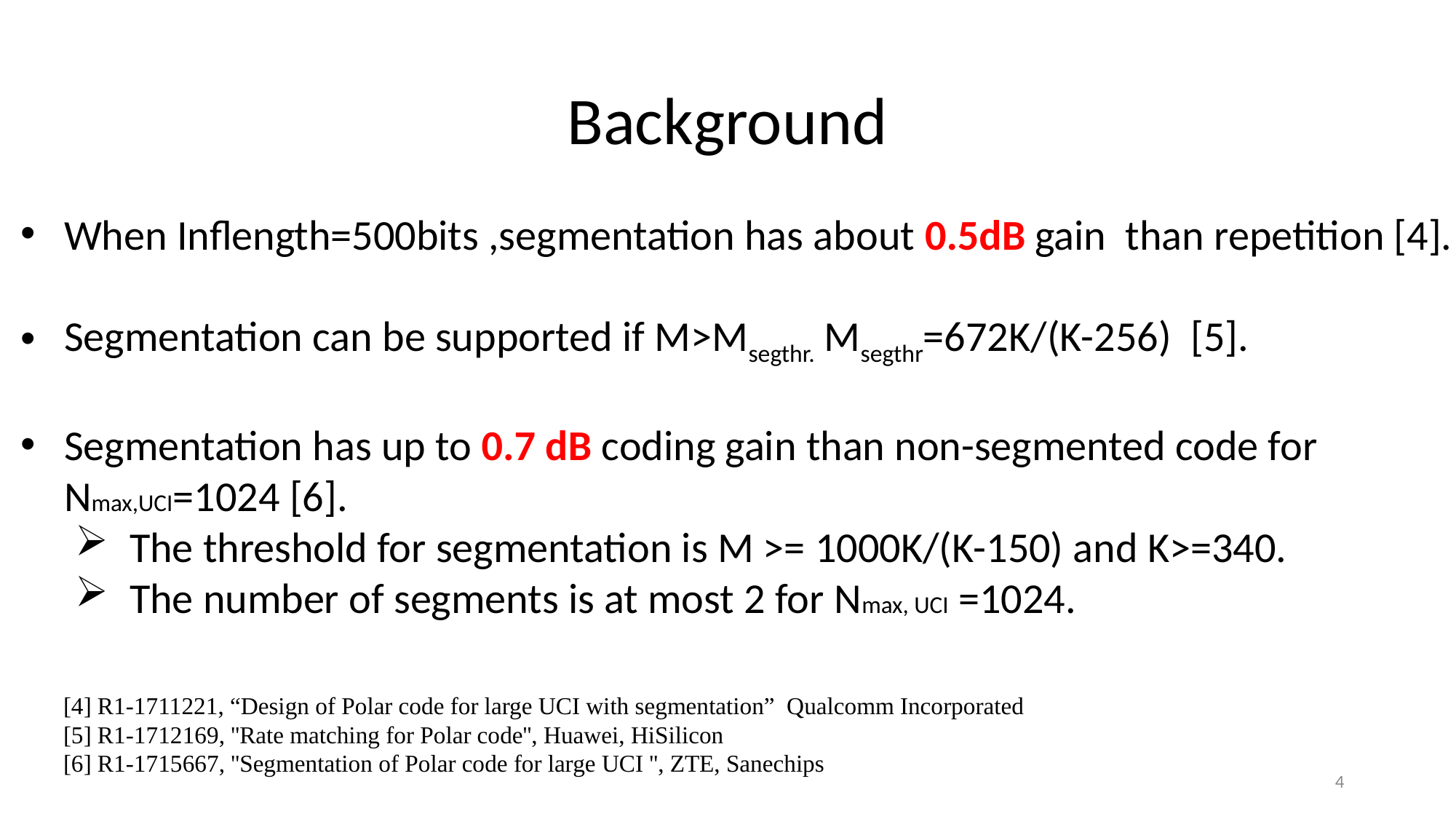

# Background
When Inflength=500bits ,segmentation has about 0.5dB gain  than repetition [4].

Segmentation can be supported if M>Msegthr. Msegthr=672K/(K-256)  [5].

Segmentation has up to 0.7 dB coding gain than non-segmented code for Nmax,UCI=1024 [6].
The threshold for segmentation is M >= 1000K/(K-150) and K>=340.
The number of segments is at most 2 for Nmax, UCI =1024.

[4] R1-1711221, “Design of Polar code for large UCI with segmentation”  Qualcomm Incorporated
[5] R1-1712169, ''Rate matching for Polar code'', Huawei, HiSilicon
[6] R1-1715667, ''Segmentation of Polar code for large UCI '', ZTE, Sanechips
4